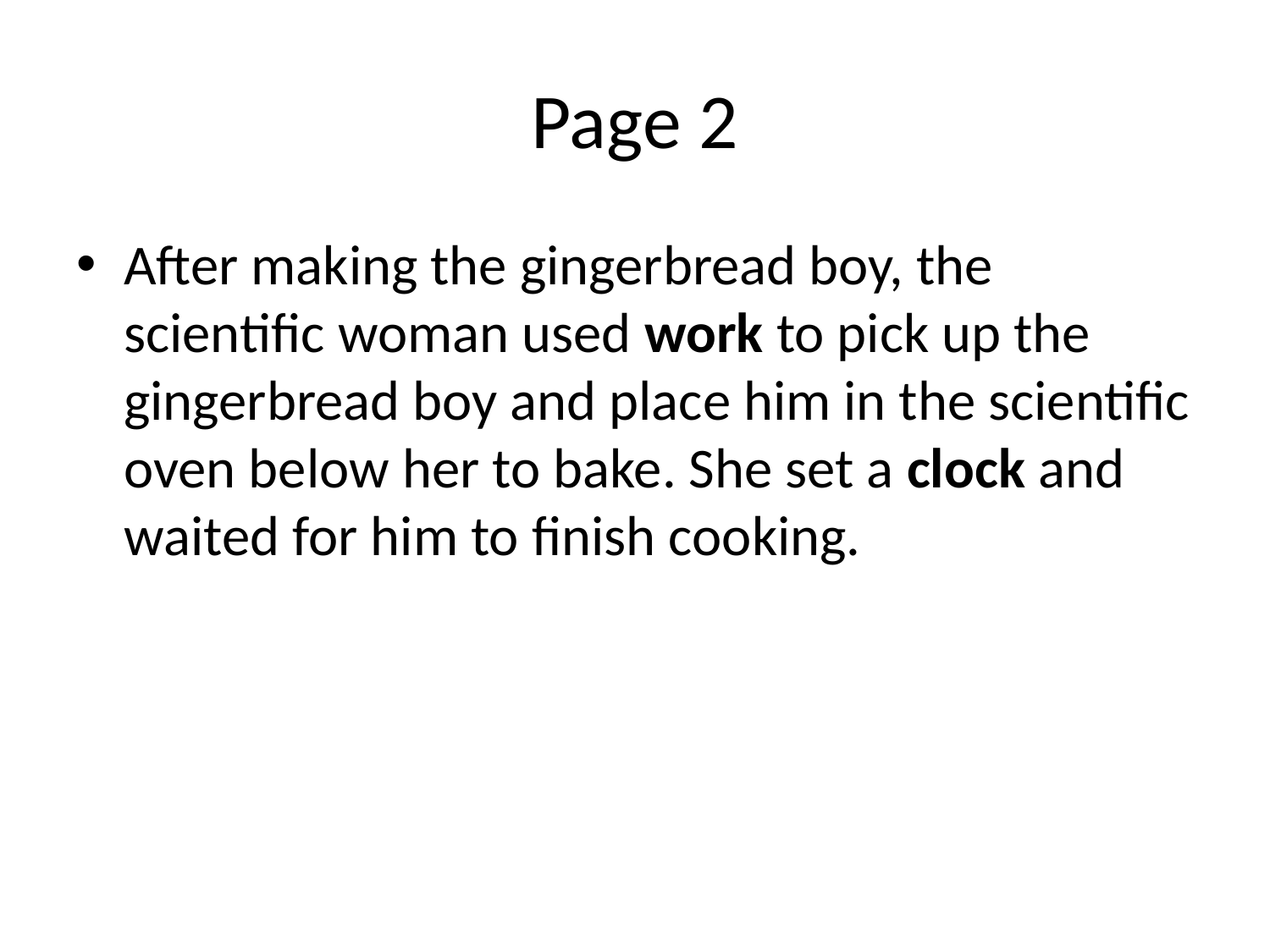

# Page 2
After making the gingerbread boy, the scientific woman used work to pick up the gingerbread boy and place him in the scientific oven below her to bake. She set a clock and waited for him to finish cooking.